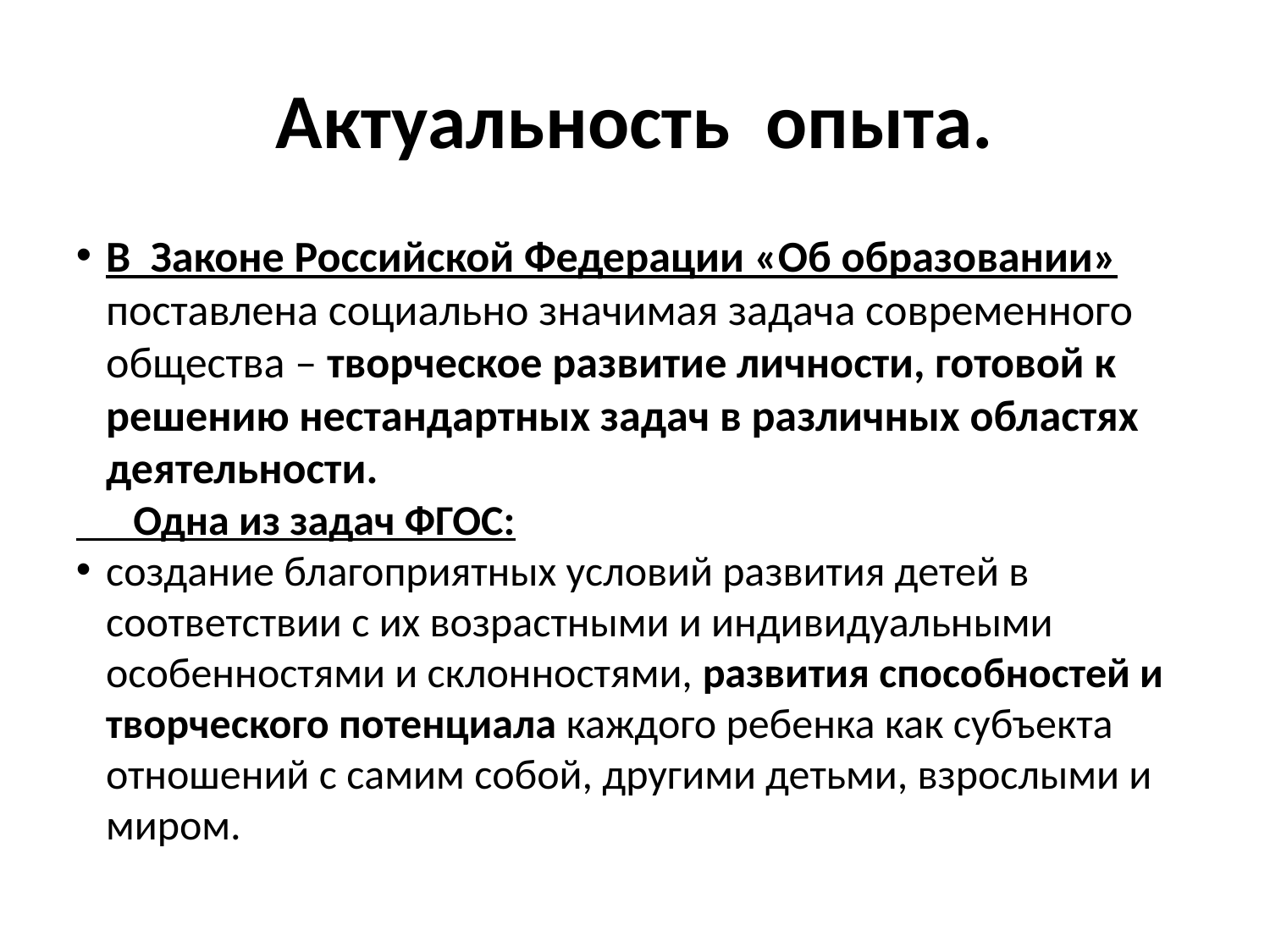

Актуальность  опыта.
В  Законе Российской Федерации «Об образовании» поставлена социально значимая задача современного общества – творческое развитие личности, готовой к решению нестандартных задач в различных областях деятельности.
      Одна из задач ФГОС:
создание благоприятных условий развития детей в соответствии с их возрастными и индивидуальными особенностями и склонностями, развития способностей и творческого потенциала каждого ребенка как субъекта отношений с самим собой, другими детьми, взрослыми и миром.